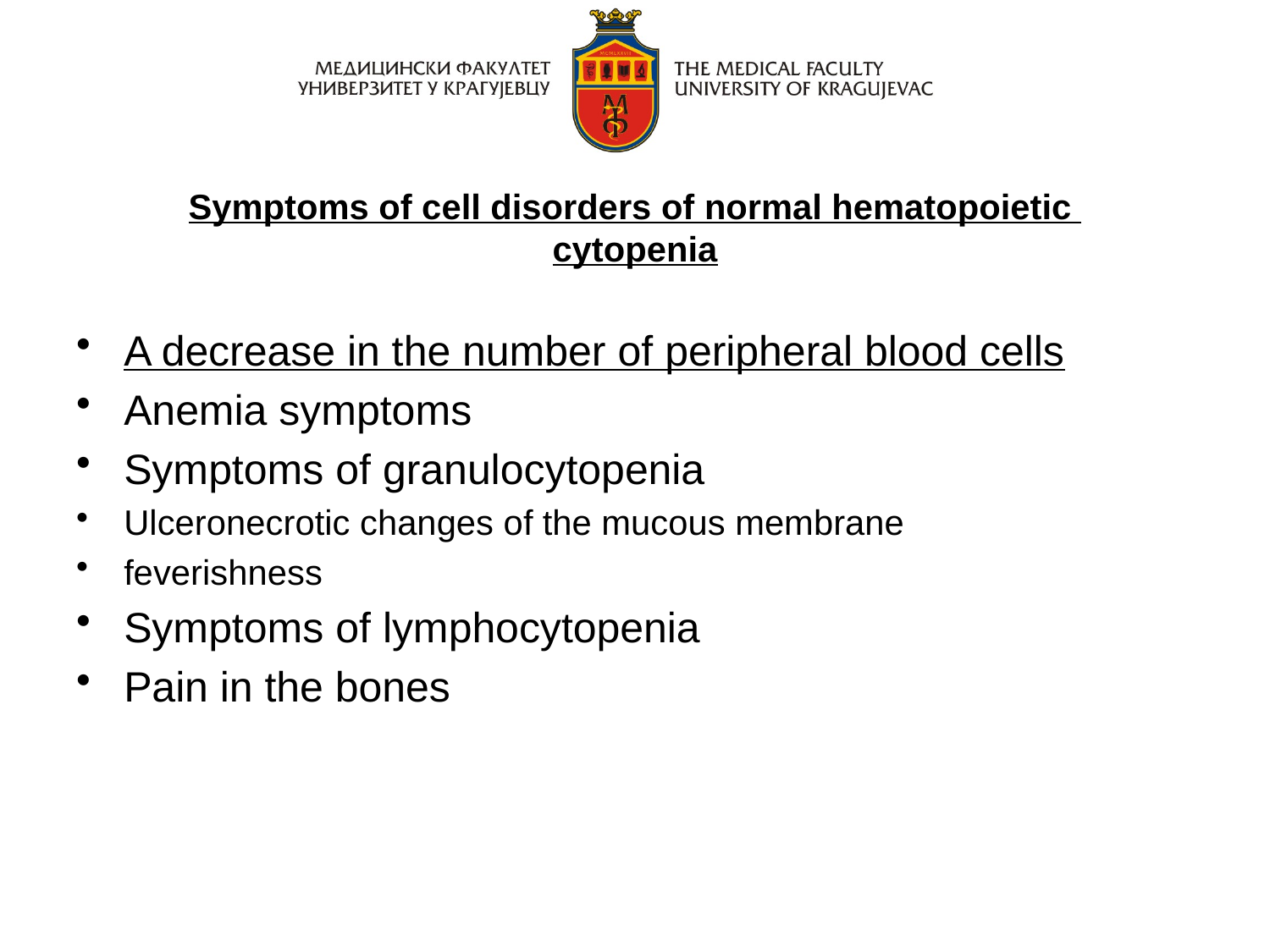

# Symptoms of cell disorders of normal hematopoietic cytopenia
A decrease in the number of peripheral blood cells
Anemia symptoms
Symptoms of granulocytopenia
Ulceronecrotic changes of the mucous membrane
feverishness
Symptoms of lymphocytopenia
Pain in the bones